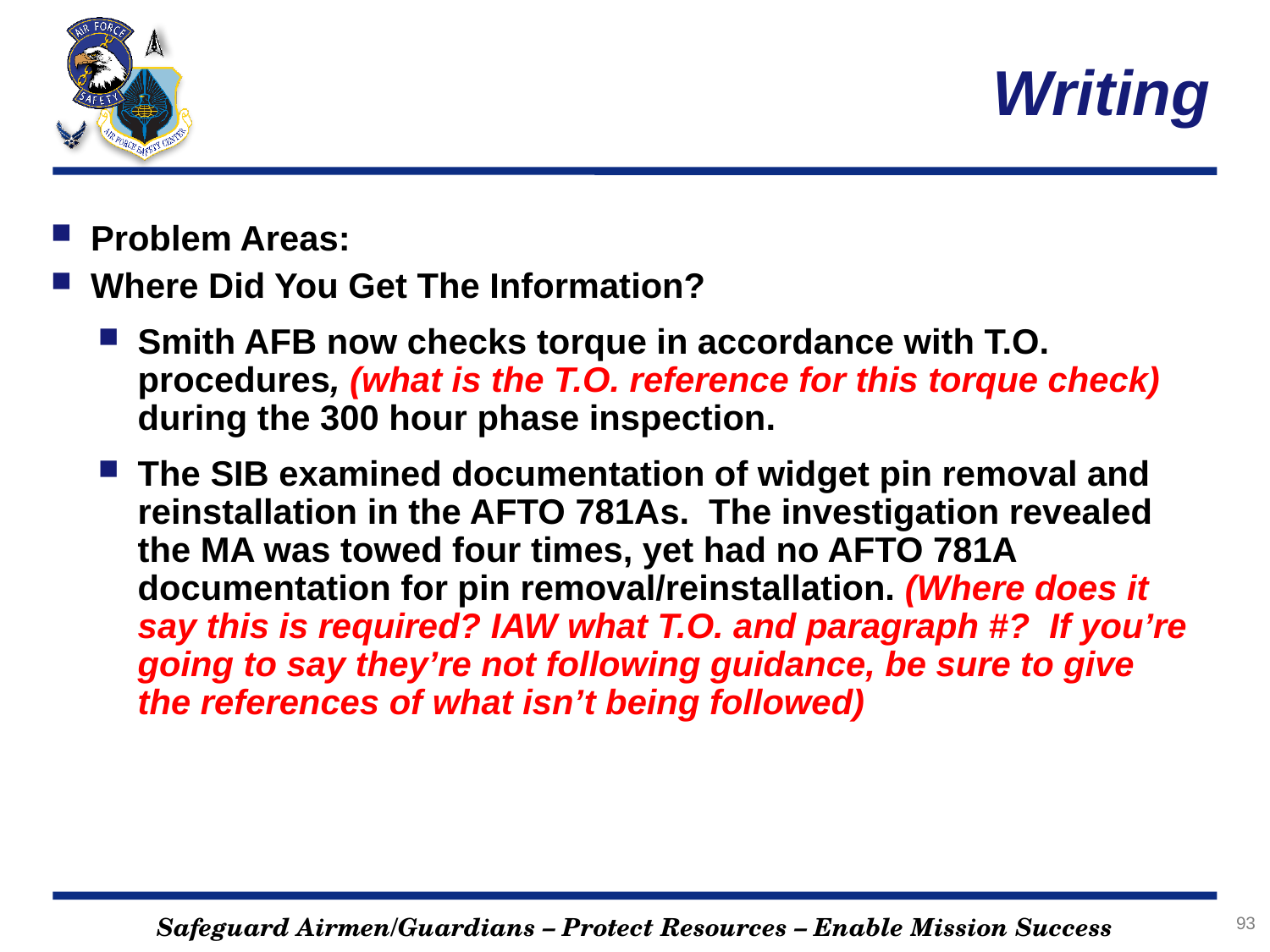

# Writing
Problem Areas:
Where Did You Get The Information?
Smith AFB now checks torque in accordance with T.O. procedures, (what is the T.O. reference for this torque check) during the 300 hour phase inspection.
The SIB examined documentation of widget pin removal and reinstallation in the AFTO 781As.  The investigation revealed the MA was towed four times, yet had no AFTO 781A documentation for pin removal/reinstallation. (Where does it say this is required? IAW what T.O. and paragraph #?  If you’re going to say they’re not following guidance, be sure to give the references of what isn’t being followed)
93